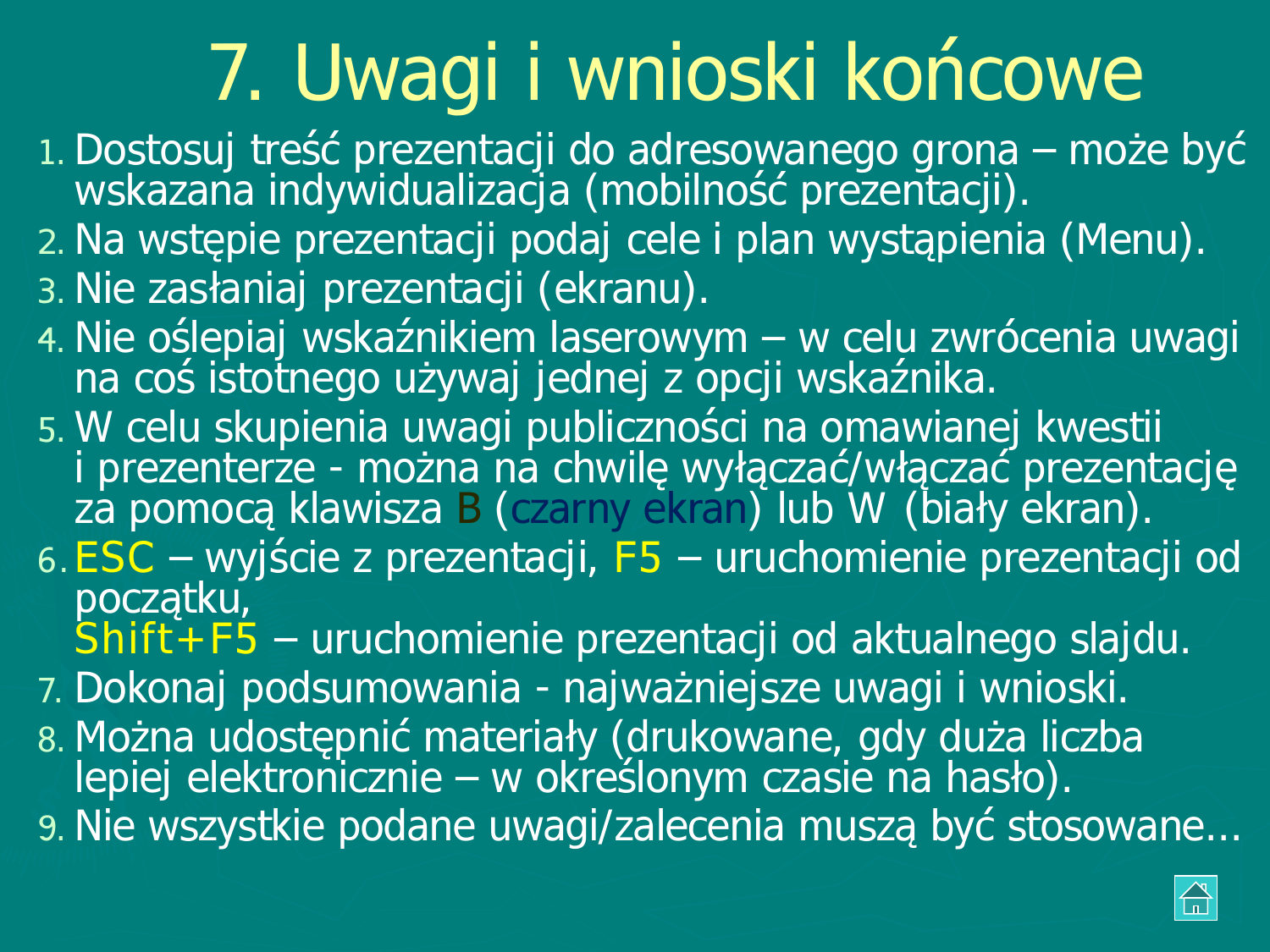

# 7. Uwagi i wnioski końcowe
Dostosuj treść prezentacji do adresowanego grona – może być wskazana indywidualizacja (mobilność prezentacji).
Na wstępie prezentacji podaj cele i plan wystąpienia (Menu).
Nie zasłaniaj prezentacji (ekranu).
Nie oślepiaj wskaźnikiem laserowym – w celu zwrócenia uwagi na coś istotnego używaj jednej z opcji wskaźnika.
W celu skupienia uwagi publiczności na omawianej kwestii
i prezenterze - można na chwilę wyłączać/włączać prezentację za pomocą klawisza B (czarny ekran) lub W (biały ekran).
ESC – wyjście z prezentacji, F5 – uruchomienie prezentacji od początku,
Shift+F5 – uruchomienie prezentacji od aktualnego slajdu.
Dokonaj podsumowania - najważniejsze uwagi i wnioski.
Można udostępnić materiały (drukowane, gdy duża liczba lepiej elektronicznie – w określonym czasie na hasło).
Nie wszystkie podane uwagi/zalecenia muszą być stosowane...